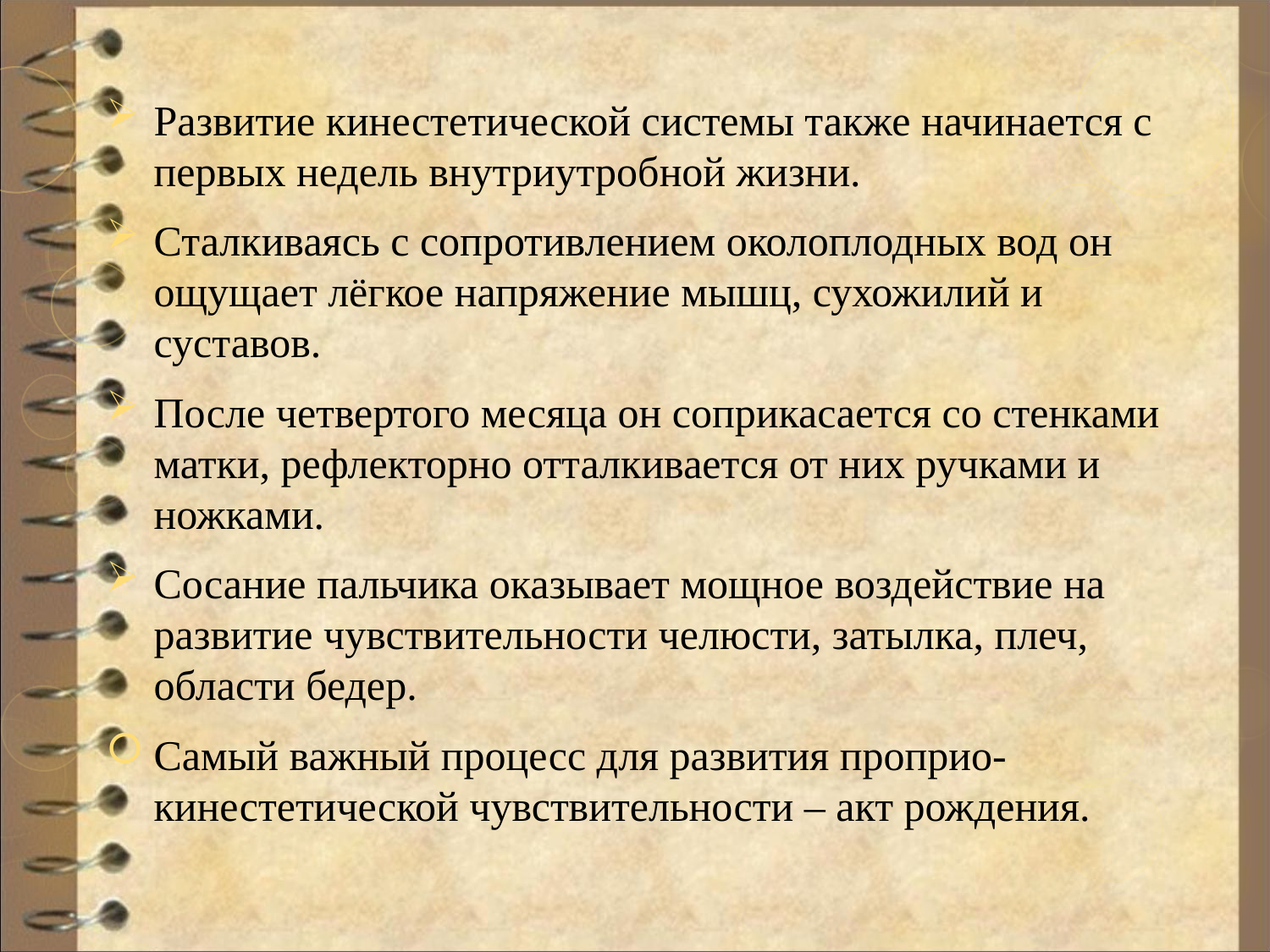

Развитие кинестетической системы также начинается с первых недель внутриутробной жизни.
Сталкиваясь с сопротивлением околоплодных вод он ощущает лёгкое напряжение мышц, сухожилий и суставов.
После четвертого месяца он соприкасается со стенками матки, рефлекторно отталкивается от них ручками и ножками.
Сосание пальчика оказывает мощное воздействие на развитие чувствительности челюсти, затылка, плеч, области бедер.
Самый важный процесс для развития проприо-кинестетической чувствительности – акт рождения.